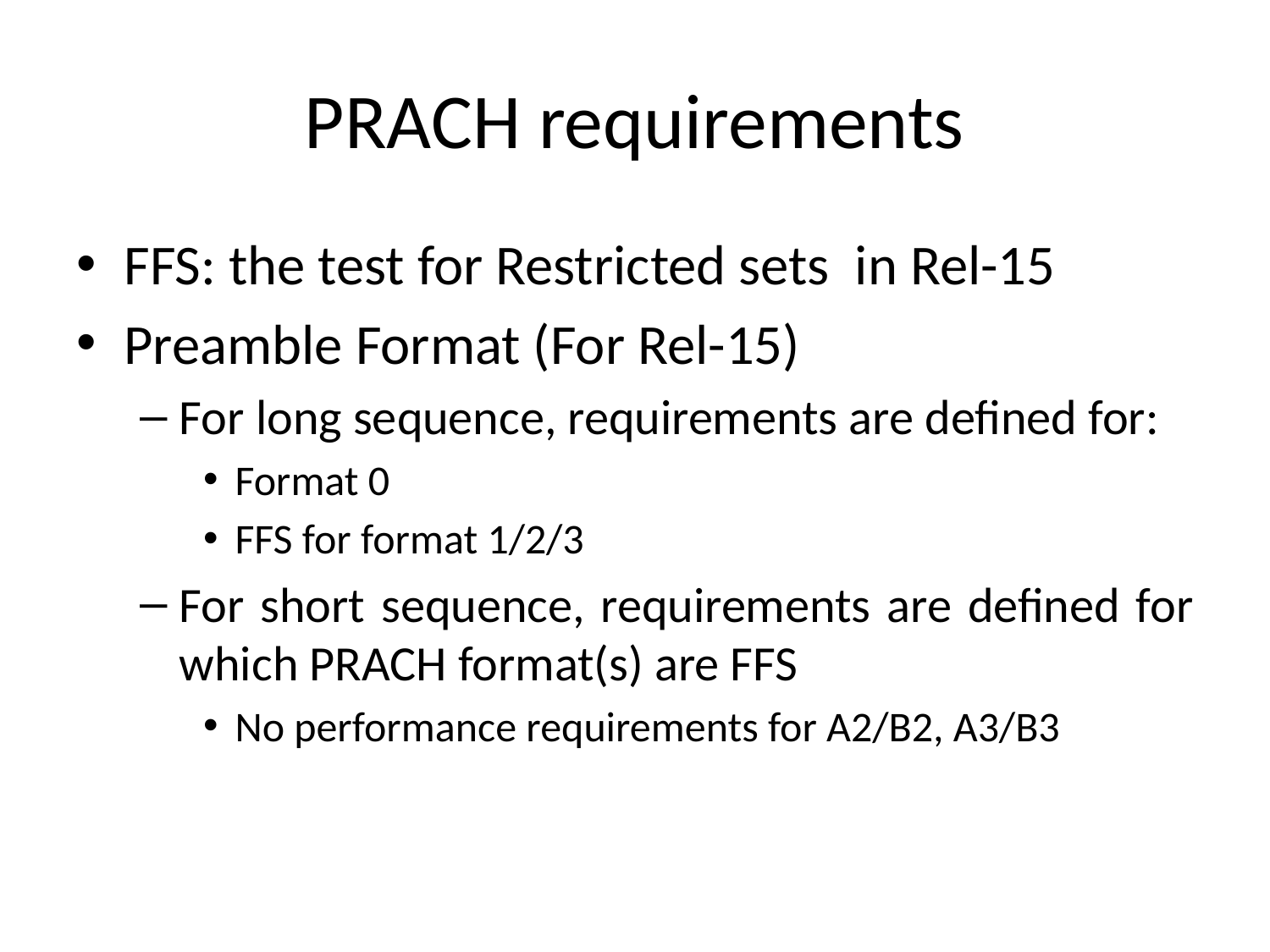

# PRACH requirements
FFS: the test for Restricted sets  in Rel-15
Preamble Format (For Rel-15)
For long sequence, requirements are defined for:
Format 0
FFS for format 1/2/3
For short sequence, requirements are defined for which PRACH format(s) are FFS
No performance requirements for A2/B2, A3/B3